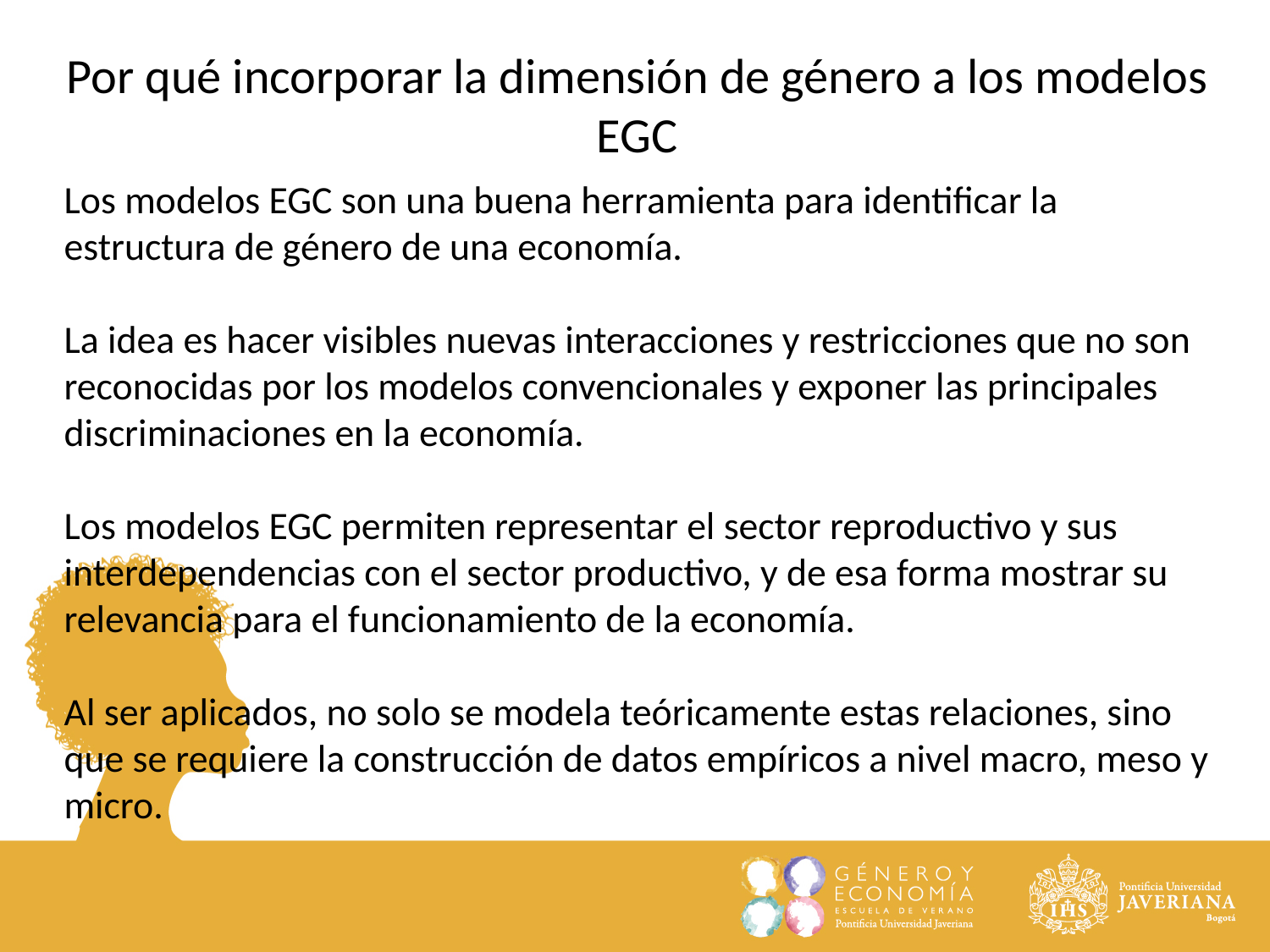

Por qué incorporar la dimensión de género a los modelos EGC
Los modelos EGC son una buena herramienta para identificar la estructura de género de una economía.

La idea es hacer visibles nuevas interacciones y restricciones que no son reconocidas por los modelos convencionales y exponer las principales discriminaciones en la economía.

Los modelos EGC permiten representar el sector reproductivo y sus interdependencias con el sector productivo, y de esa forma mostrar su relevancia para el funcionamiento de la economía.

Al ser aplicados, no solo se modela teóricamente estas relaciones, sino que se requiere la construcción de datos empíricos a nivel macro, meso y micro.